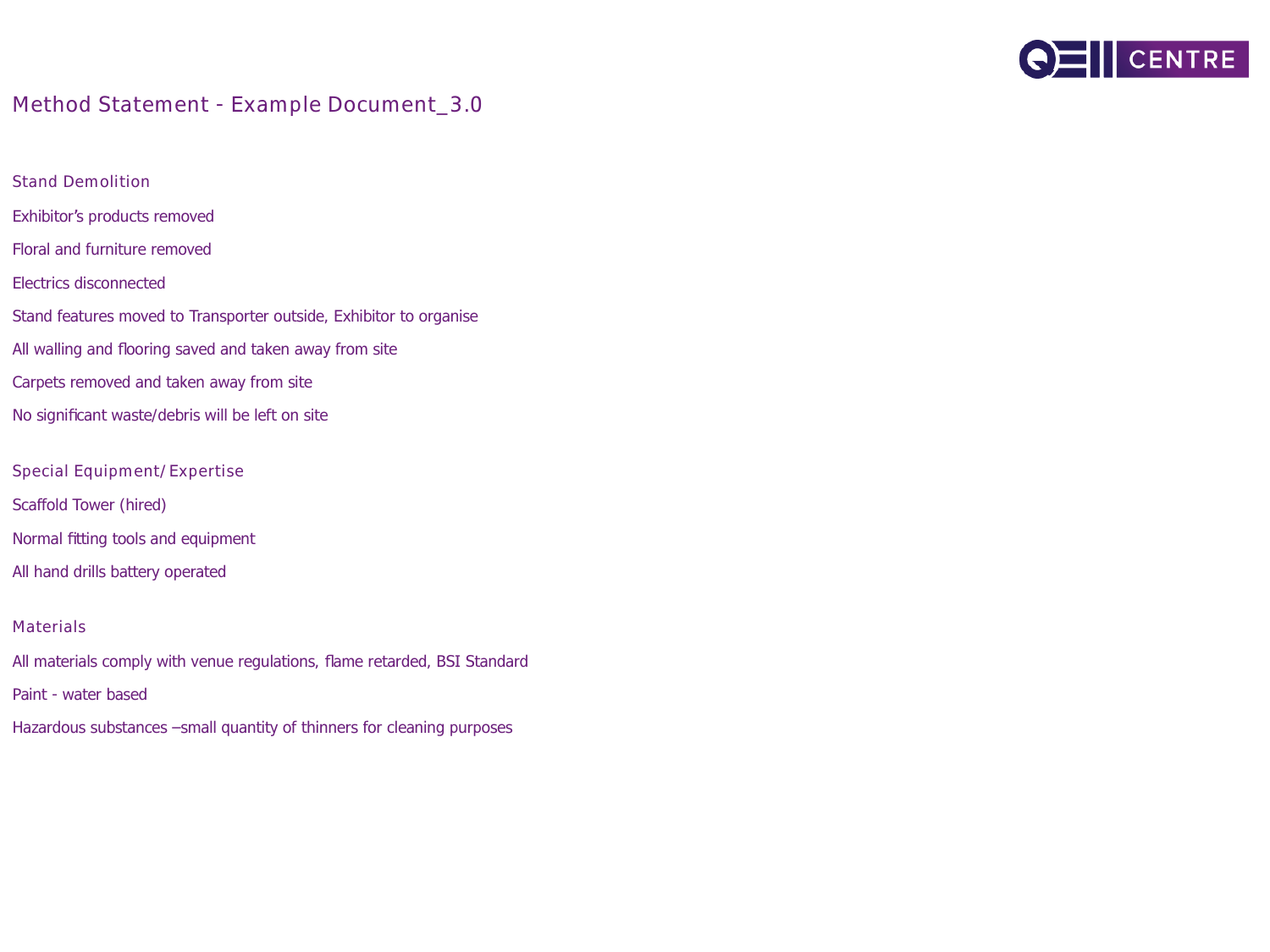

Method Statement - Example Document_3.0

Stand Demolition

Exhibitor’s products removed

Floral and furniture removed

Electrics disconnected

Stand features moved to Transporter outside, Exhibitor to organise

All walling and flooring saved and taken away from site

Carpets removed and taken away from site

No significant waste/debris will be left on site

Special Equipment/Expertise

Scaffold Tower (hired)

Normal fitting tools and equipment

All hand drills battery operated

Materials

All materials comply with venue regulations, flame retarded, BSI Standard

Paint - water based

Hazardous substances –small quantity of thinners for cleaning purposes